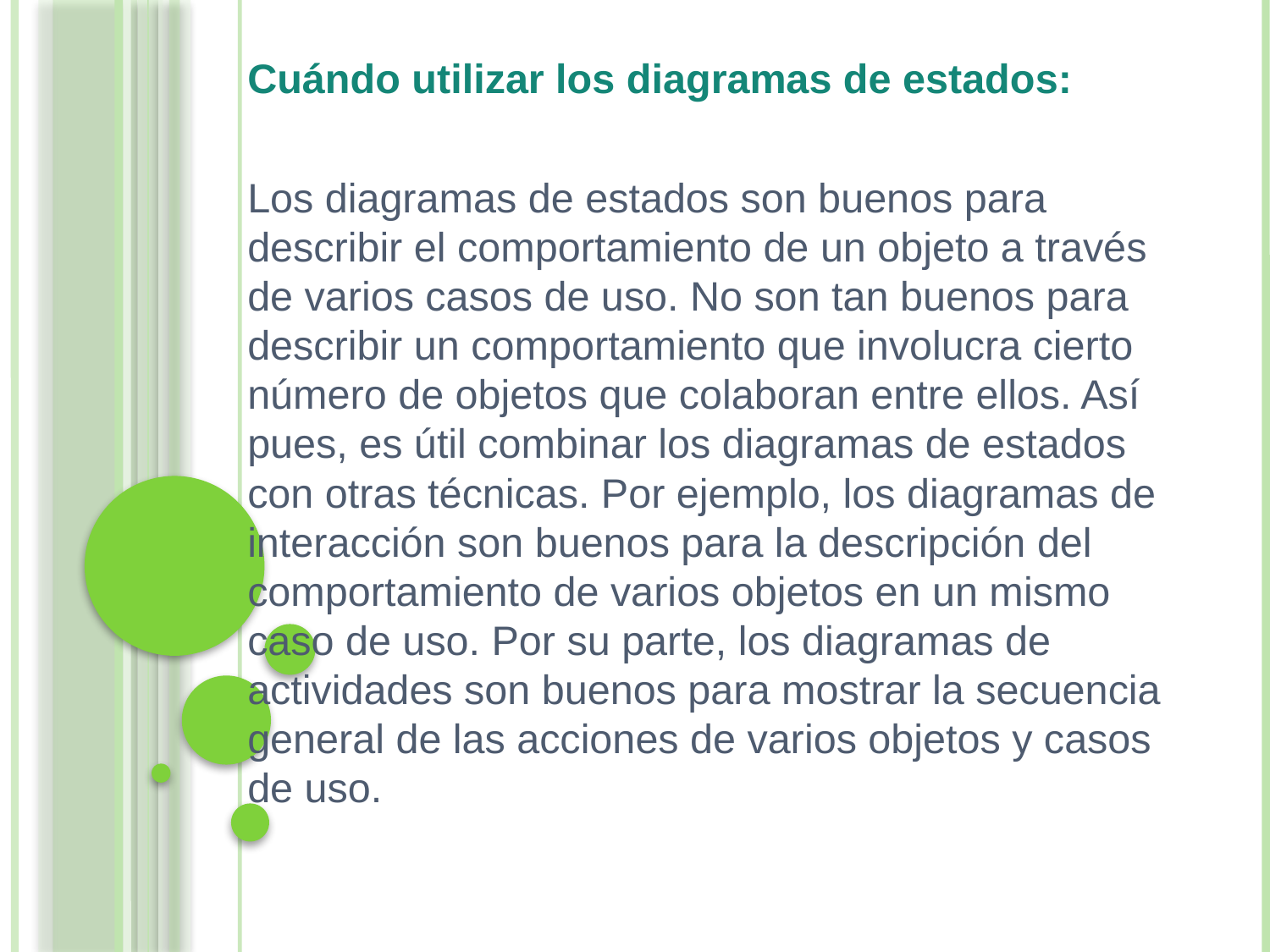

Cuándo utilizar los diagramas de estados:

Los diagramas de estados son buenos para describir el comportamiento de un objeto a través de varios casos de uso. No son tan buenos para describir un comportamiento que involucra cierto número de objetos que colaboran entre ellos. Así pues, es útil combinar los diagramas de estados con otras técnicas. Por ejemplo, los diagramas de interacción son buenos para la descripción del comportamiento de varios objetos en un mismo caso de uso. Por su parte, los diagramas de actividades son buenos para mostrar la secuencia general de las acciones de varios objetos y casos de uso.